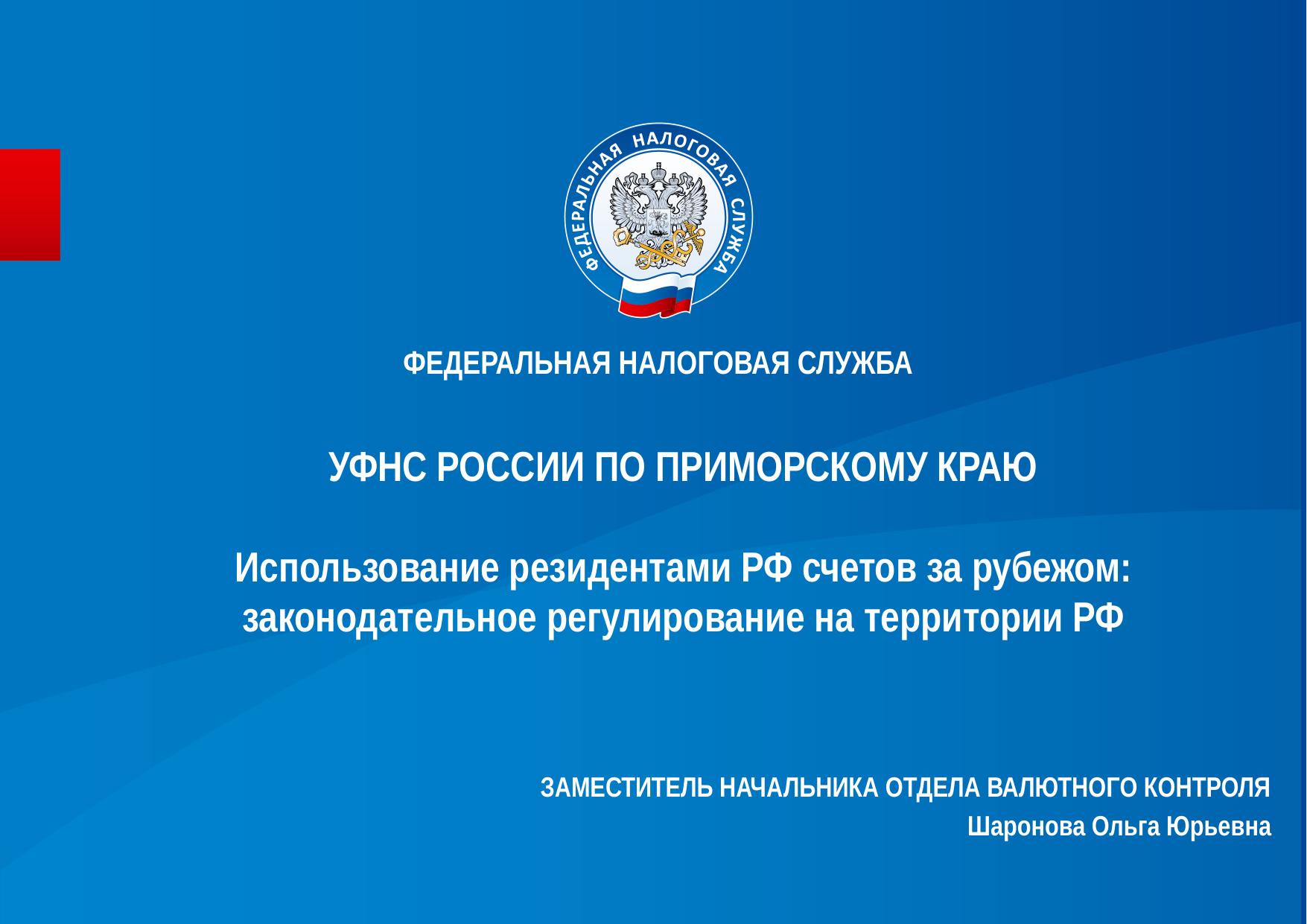

ФЕДЕРАЛЬНАЯ НАЛОГОВАЯ СЛУЖБА
# УФНС РОССИИ ПО ПРИМОРСКОМУ КРАЮ Использование резидентами РФ счетов за рубежом: законодательное регулирование на территории РФ
ЗАМЕСТИТЕЛЬ НАЧАЛЬНИКА ОТДЕЛА ВАЛЮТНОГО КОНТРОЛЯ
Шаронова Ольга Юрьевна